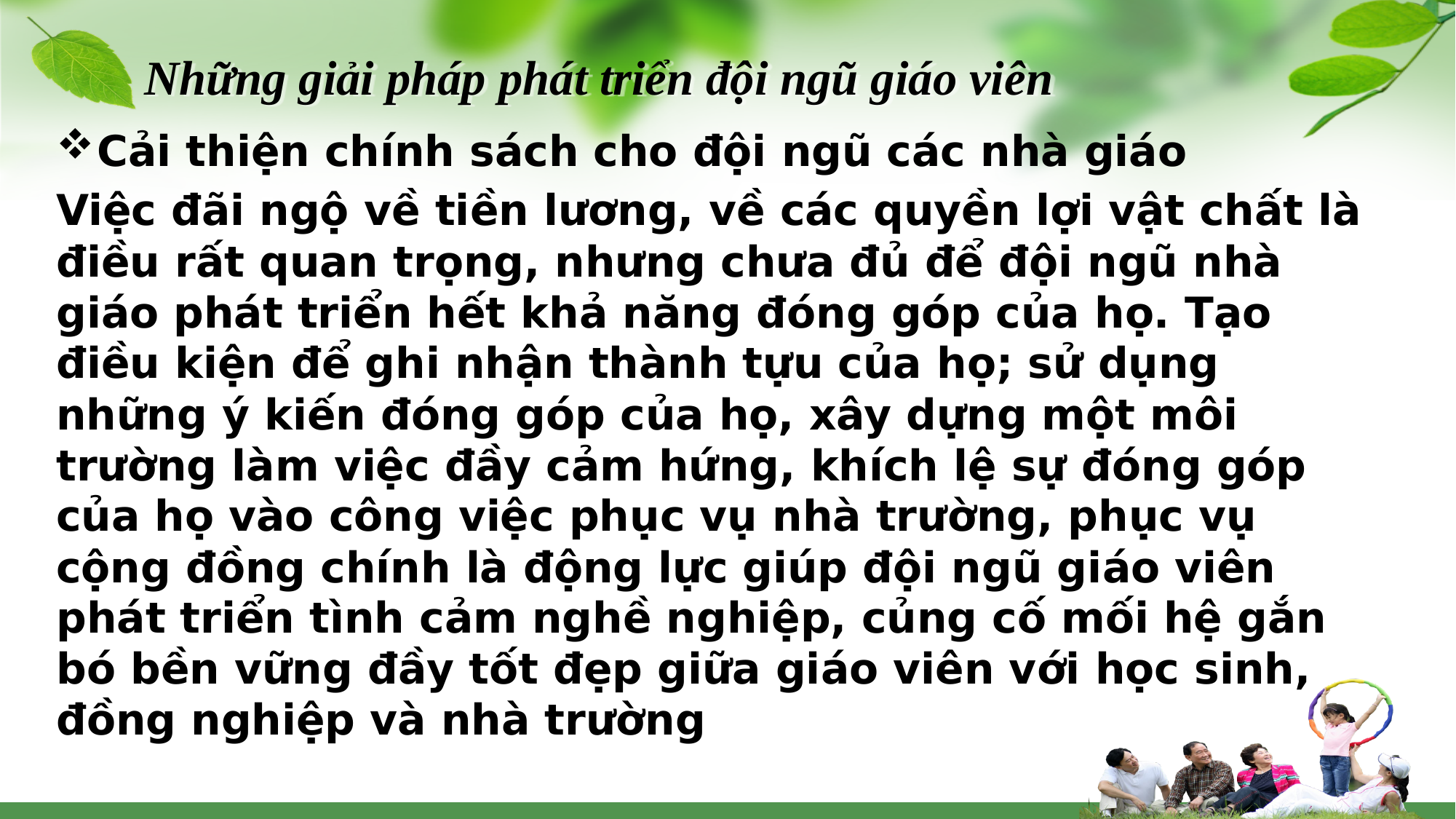

# Những giải pháp phát triển đội ngũ giáo viên
Cải thiện chính sách cho đội ngũ các nhà giáo
Việc đãi ngộ về tiền lương, về các quyền lợi vật chất là điều rất quan trọng, nhưng chưa đủ để đội ngũ nhà giáo phát triển hết khả năng đóng góp của họ. Tạo điều kiện để ghi nhận thành tựu của họ; sử dụng những ý kiến đóng góp của họ, xây dựng một môi trường làm việc đầy cảm hứng, khích lệ sự đóng góp của họ vào công việc phục vụ nhà trường, phục vụ cộng đồng chính là động lực giúp đội ngũ giáo viên phát triển tình cảm nghề nghiệp, củng cố mối hệ gắn bó bền vững đầy tốt đẹp giữa giáo viên với học sinh, đồng nghiệp và nhà trường